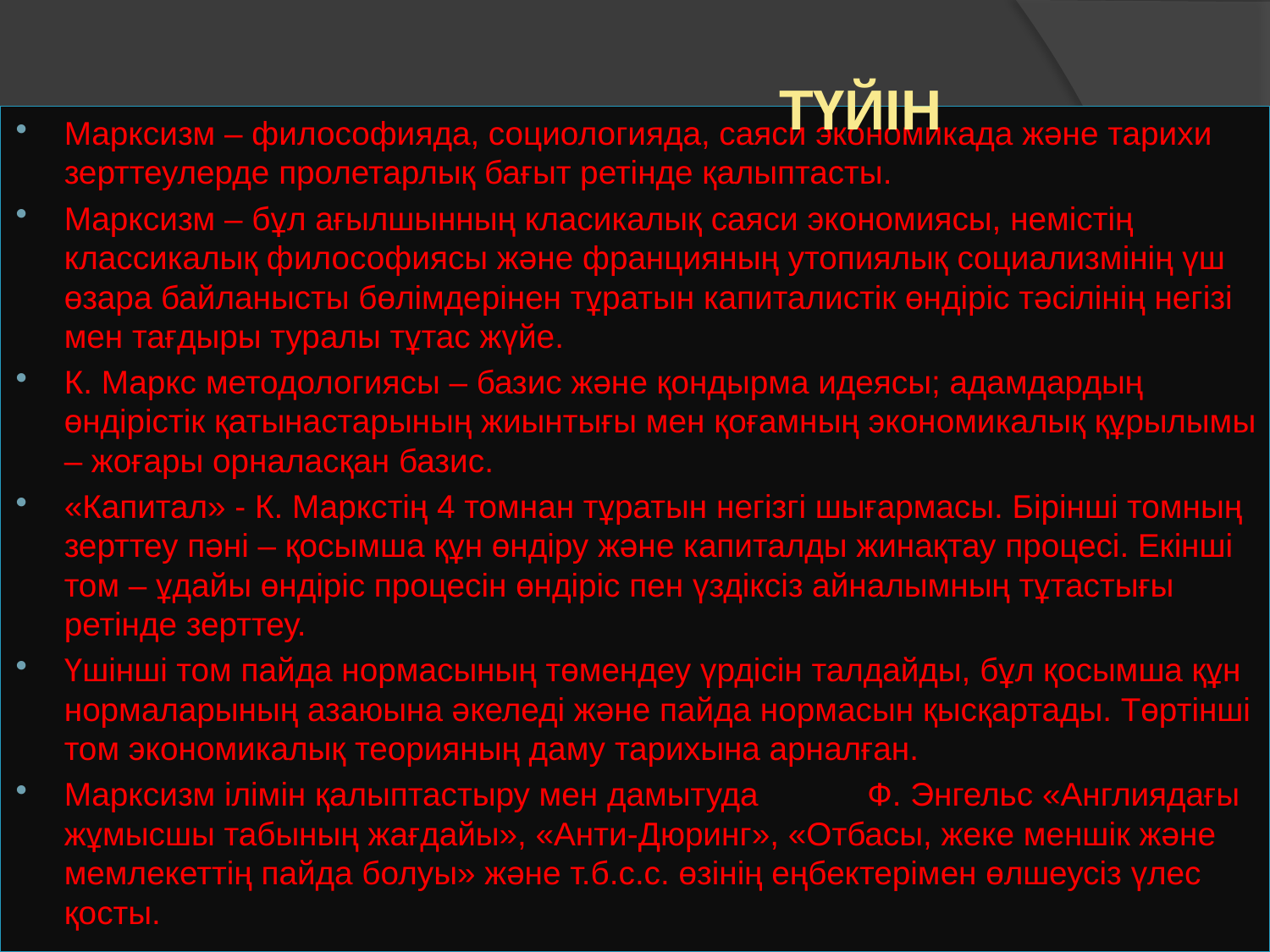

ТҮЙІН
Марксизм – философияда, социологияда, саяси экономикада және тарихи зерттеулерде пролетарлық бағыт ретінде қалыптасты.
Марксизм – бұл ағылшынның класикалық саяси экономиясы, немістің классикалық философиясы және францияның утопиялық социализмінің үш өзара байланысты бөлімдерінен тұратын капиталистік өндіріс тәсілінің негізі мен тағдыры туралы тұтас жүйе.
К. Маркс методологиясы – базис және қондырма идеясы; адамдардың өндірістік қатынастарының жиынтығы мен қоғамның экономикалық құрылымы – жоғары орналасқан базис.
«Капитал» - К. Маркстің 4 томнан тұратын негізгі шығармасы. Бірінші томның зерттеу пәні – қосымша құн өндіру және капиталды жинақтау процесі. Екінші том – ұдайы өндіріс процесін өндіріс пен үздіксіз айналымның тұтастығы ретінде зерттеу.
Үшінші том пайда нормасының төмендеу үрдісін талдайды, бұл қосымша құн нормаларының азаюына әкеледі және пайда нормасын қысқартады. Төртінші том экономикалық теорияның даму тарихына арналған.
Марксизм ілімін қалыптастыру мен дамытуда            Ф. Энгельс «Англиядағы жұмысшы табының жағдайы», «Анти-Дюринг», «Отбасы, жеке меншік және мемлекеттің пайда болуы» және т.б.с.с. өзінің еңбектерімен өлшеусіз үлес қосты.